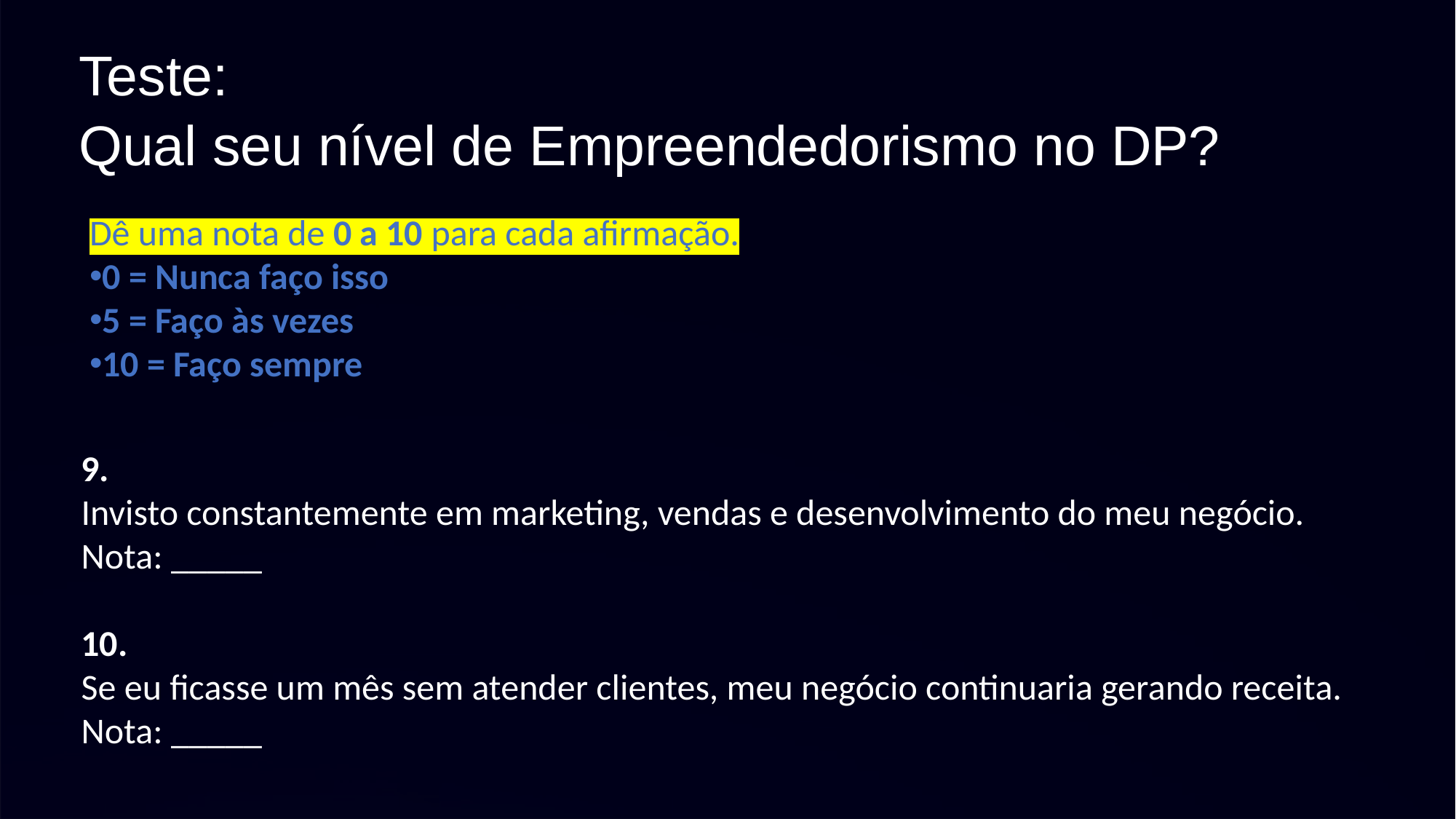

Teste:
Qual seu nível de Empreendedorismo no DP?
Dê uma nota de 0 a 10 para cada afirmação.
0 = Nunca faço isso
5 = Faço às vezes
10 = Faço sempre
9.
Invisto constantemente em marketing, vendas e desenvolvimento do meu negócio.
Nota: _____

10.
Se eu ficasse um mês sem atender clientes, meu negócio continuaria gerando receita.
Nota: _____